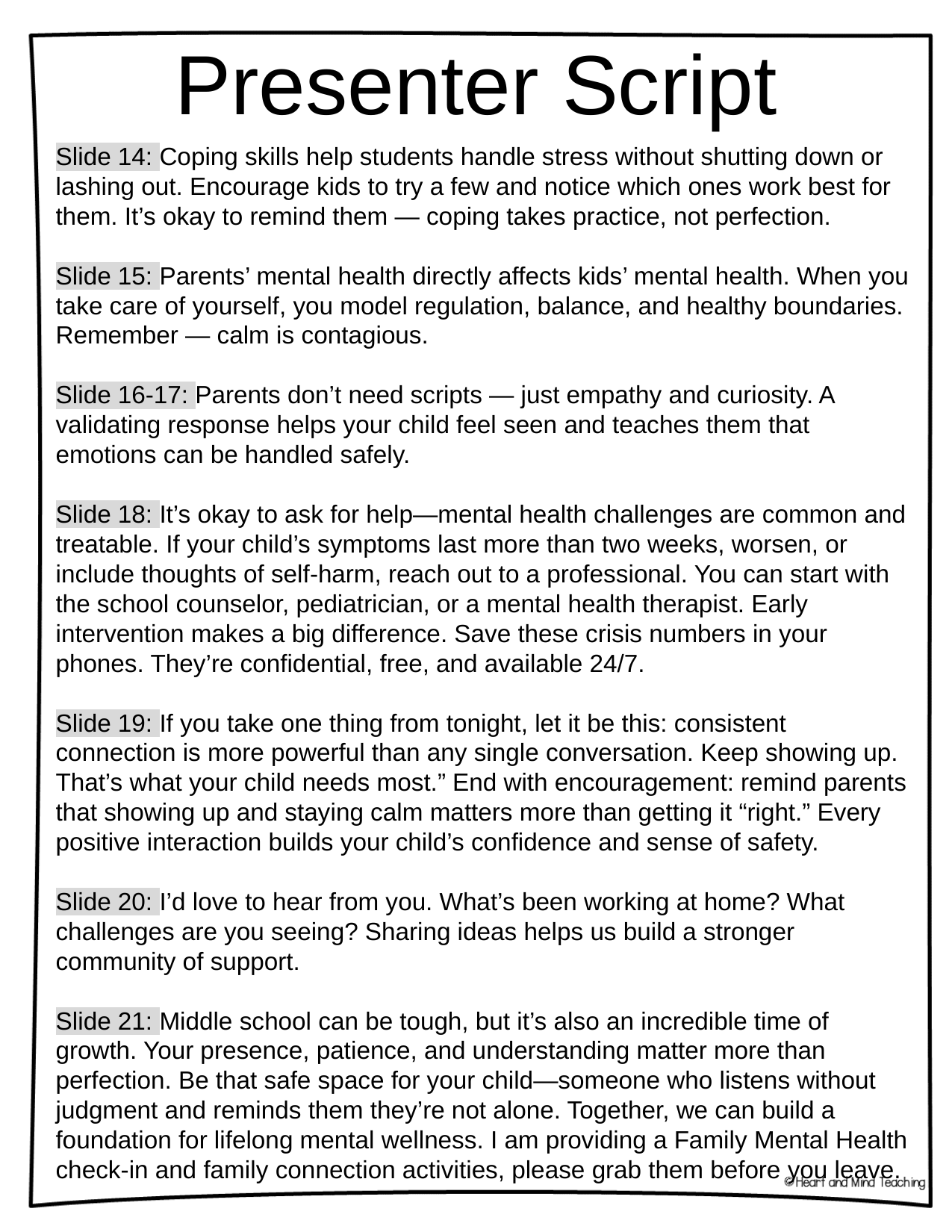

Presenter Script
Slide 14: Coping skills help students handle stress without shutting down or lashing out. Encourage kids to try a few and notice which ones work best for them. It’s okay to remind them — coping takes practice, not perfection.

Slide 15: Parents’ mental health directly affects kids’ mental health. When you take care of yourself, you model regulation, balance, and healthy boundaries. Remember — calm is contagious.

Slide 16-17: Parents don’t need scripts — just empathy and curiosity. A validating response helps your child feel seen and teaches them that emotions can be handled safely.

Slide 18: It’s okay to ask for help—mental health challenges are common and treatable. If your child’s symptoms last more than two weeks, worsen, or include thoughts of self-harm, reach out to a professional. You can start with the school counselor, pediatrician, or a mental health therapist. Early intervention makes a big difference. Save these crisis numbers in your phones. They’re confidential, free, and available 24/7.

Slide 19: If you take one thing from tonight, let it be this: consistent connection is more powerful than any single conversation. Keep showing up. That’s what your child needs most.” End with encouragement: remind parents that showing up and staying calm matters more than getting it “right.” Every positive interaction builds your child’s confidence and sense of safety.

Slide 20: I’d love to hear from you. What’s been working at home? What challenges are you seeing? Sharing ideas helps us build a stronger community of support.

Slide 21: Middle school can be tough, but it’s also an incredible time of growth. Your presence, patience, and understanding matter more than perfection. Be that safe space for your child—someone who listens without judgment and reminds them they’re not alone. Together, we can build a foundation for lifelong mental wellness. I am providing a Family Mental Health check-in and family connection activities, please grab them before you leave.